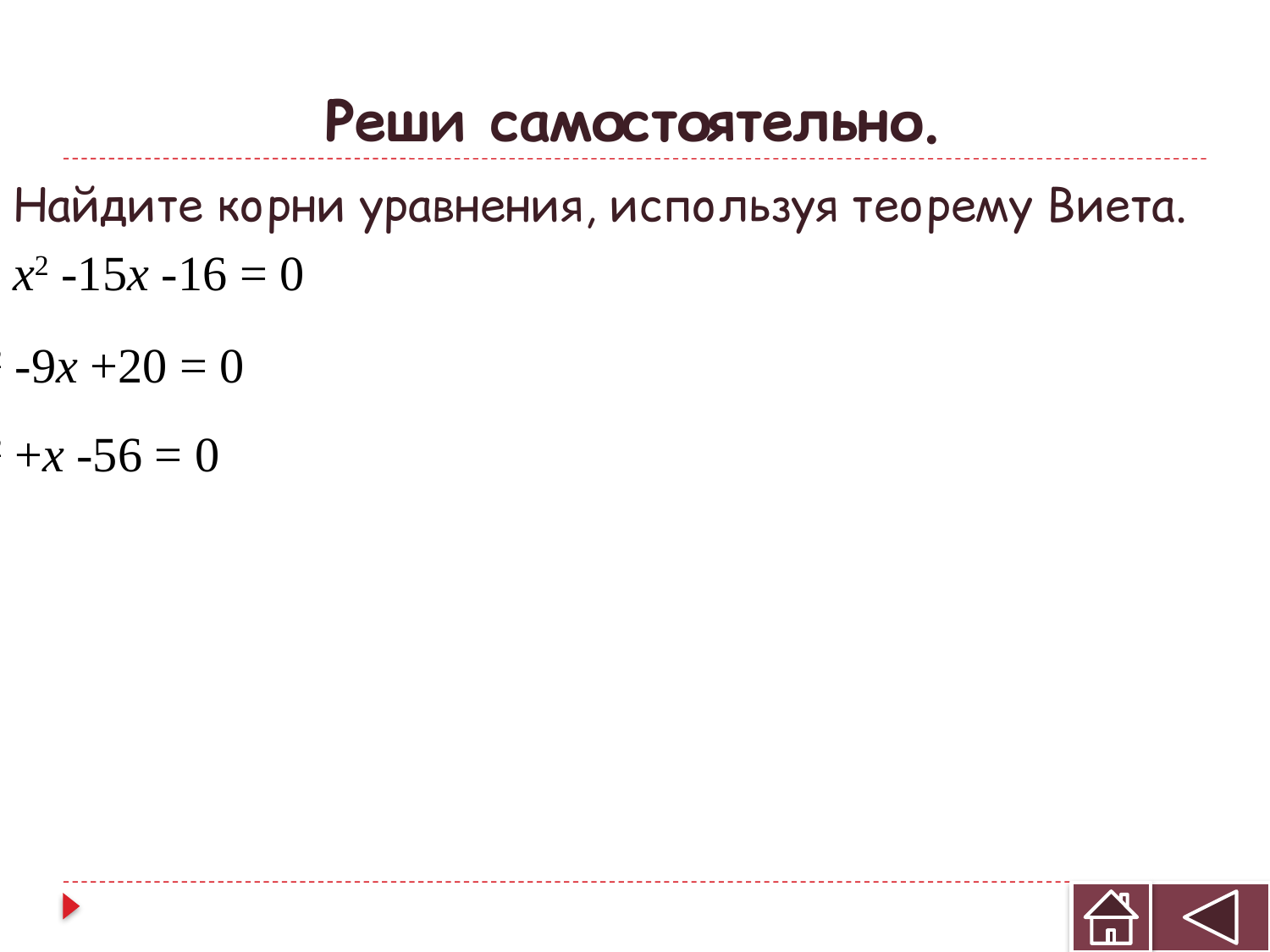

# Реши самостоятельно.
Найдите корни уравнения, используя теорему Виета.
x2 -15x -16 = 0
x2 -9x +20 = 0
x2 +x -56 = 0